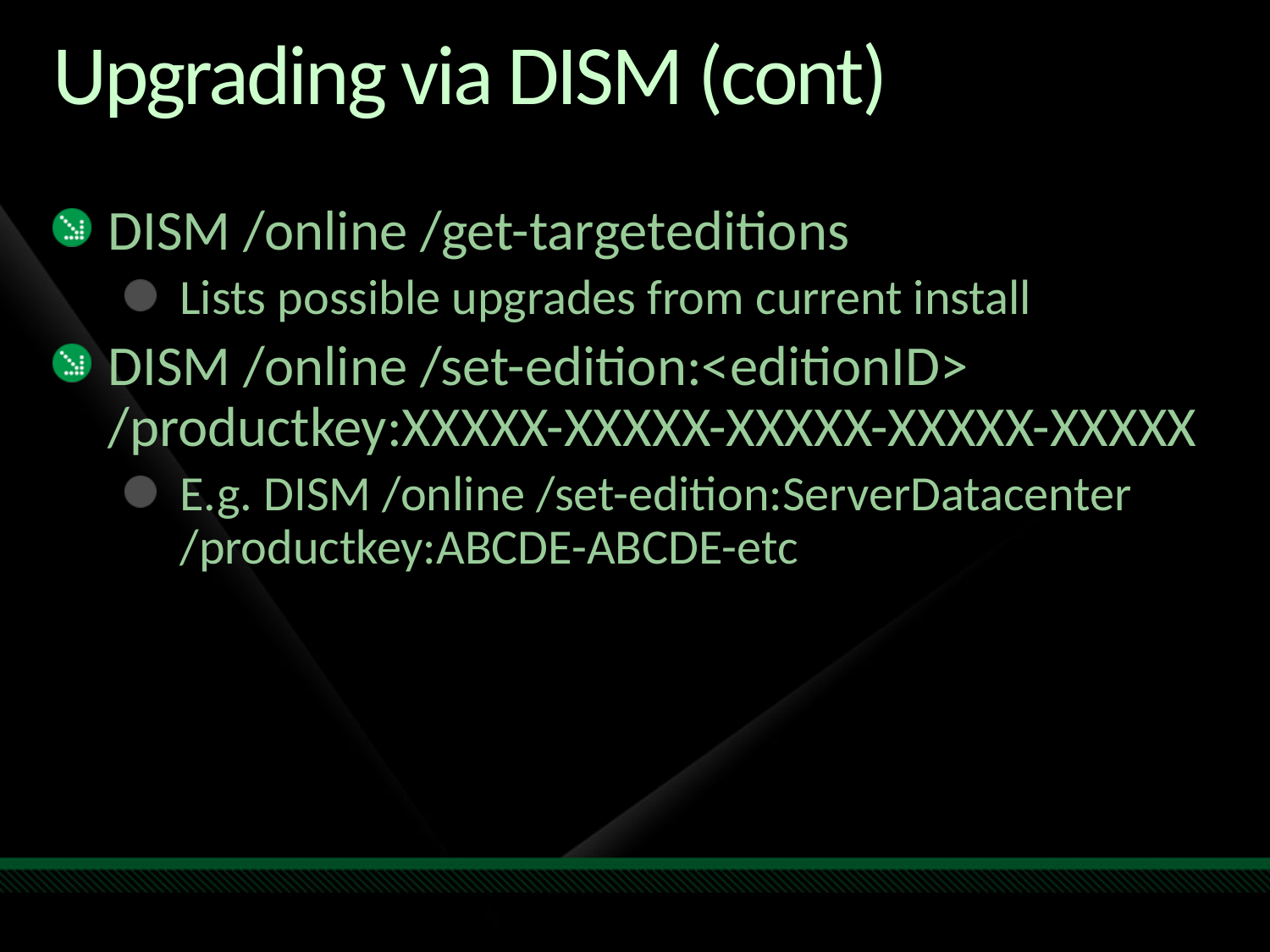

# Upgrading via DISM (cont)
DISM /online /get-targeteditions
Lists possible upgrades from current install
DISM /online /set-edition:<editionID> /productkey:XXXXX-XXXXX-XXXXX-XXXXX-XXXXX
E.g. DISM /online /set-edition:ServerDatacenter /productkey:ABCDE-ABCDE-etc